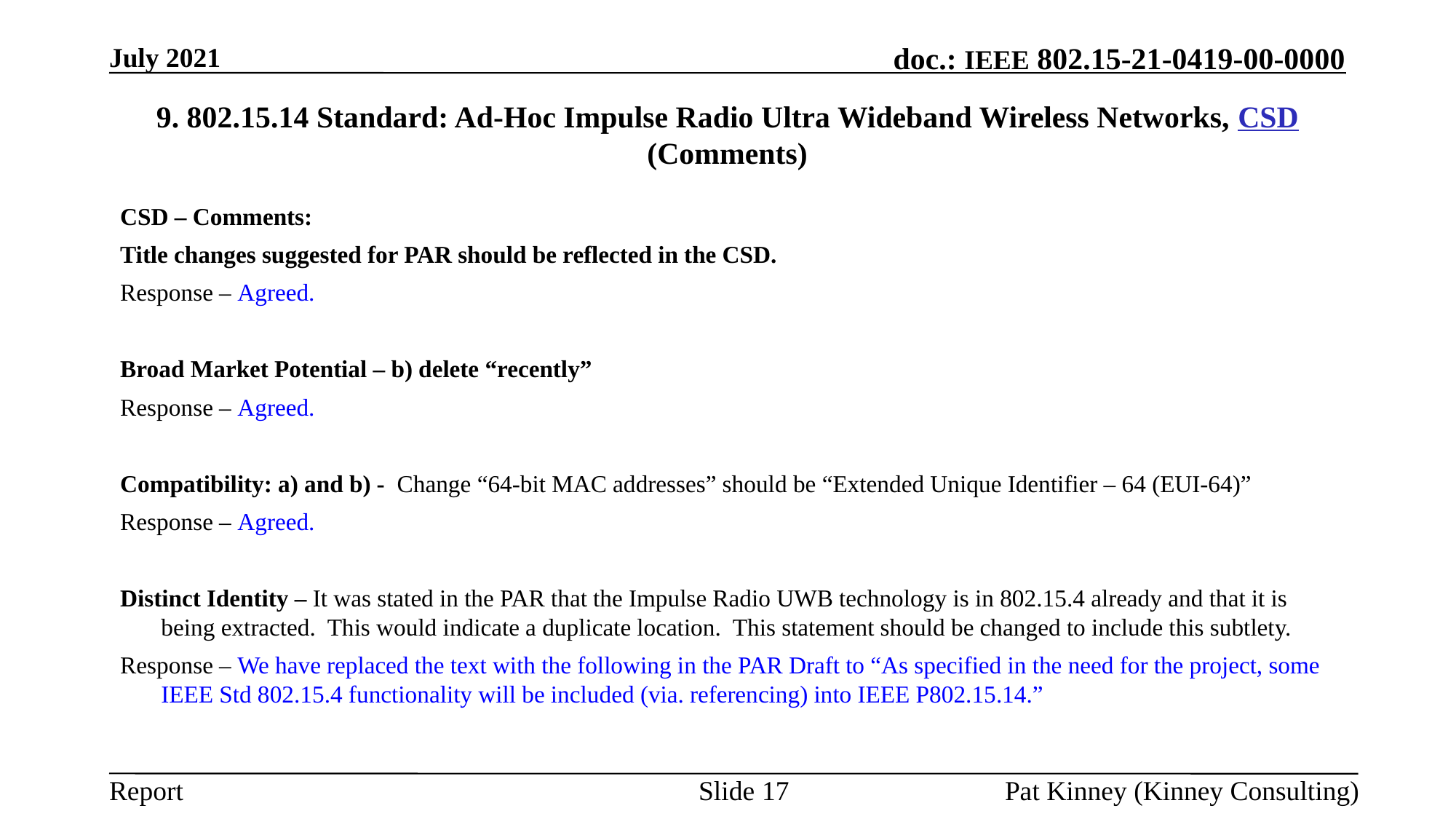

July 2021
# 9. 802.15.14 Standard: Ad-Hoc Impulse Radio Ultra Wideband Wireless Networks, CSD (Comments)
CSD – Comments:
Title changes suggested for PAR should be reflected in the CSD.
Response – Agreed.

Broad Market Potential – b) delete “recently”
Response – Agreed.

Compatibility: a) and b) -  Change “64-bit MAC addresses” should be “Extended Unique Identifier – 64 (EUI-64)”
Response – Agreed.

Distinct Identity – It was stated in the PAR that the Impulse Radio UWB technology is in 802.15.4 already and that it is being extracted.  This would indicate a duplicate location.  This statement should be changed to include this subtlety.
Response – We have replaced the text with the following in the PAR Draft to “As specified in the need for the project, some IEEE Std 802.15.4 functionality will be included (via. referencing) into IEEE P802.15.14.”

Pat Kinney (Kinney Consulting)
Slide 17